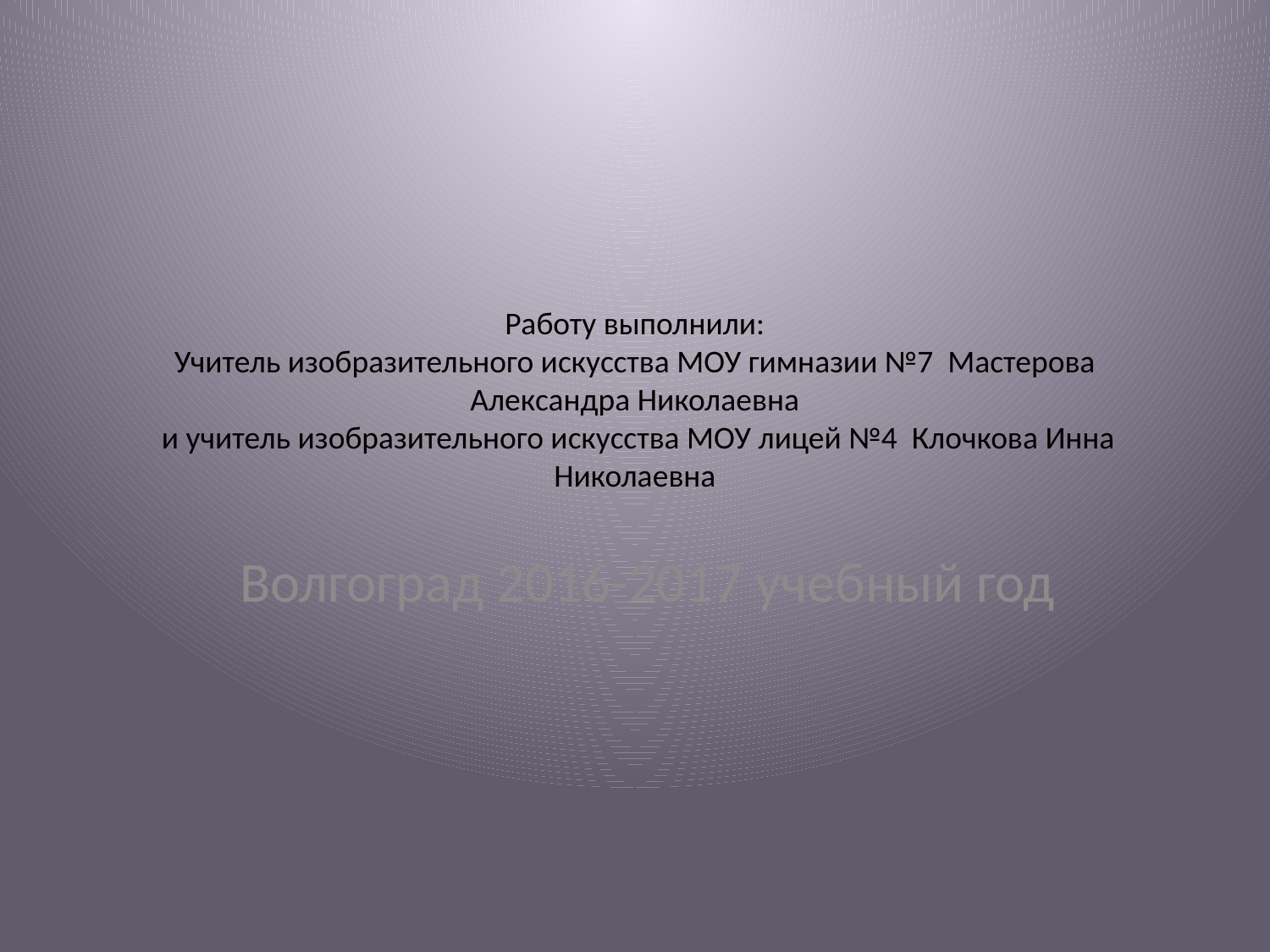

# Работу выполнили: Учитель изобразительного искусства МОУ гимназии №7  Мастерова Александра Николаевна и учитель изобразительного искусства МОУ лицей №4  Клочкова Инна Николаевна
Волгоград 2016-2017 учебный год